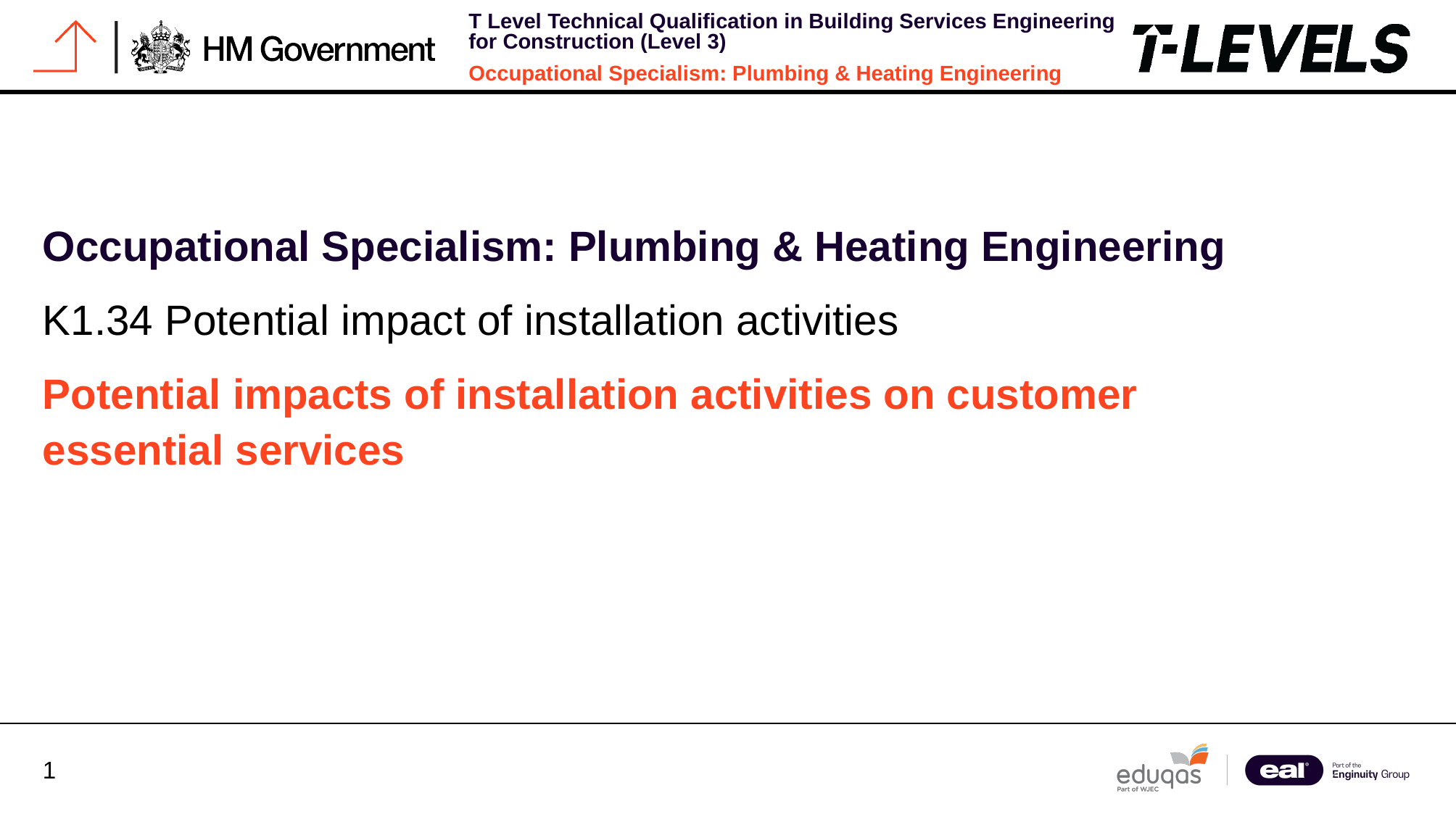

Occupational Specialism: Plumbing & Heating Engineering
K1.34 Potential impact of installation activities
Potential impacts of installation activities on customer essential services